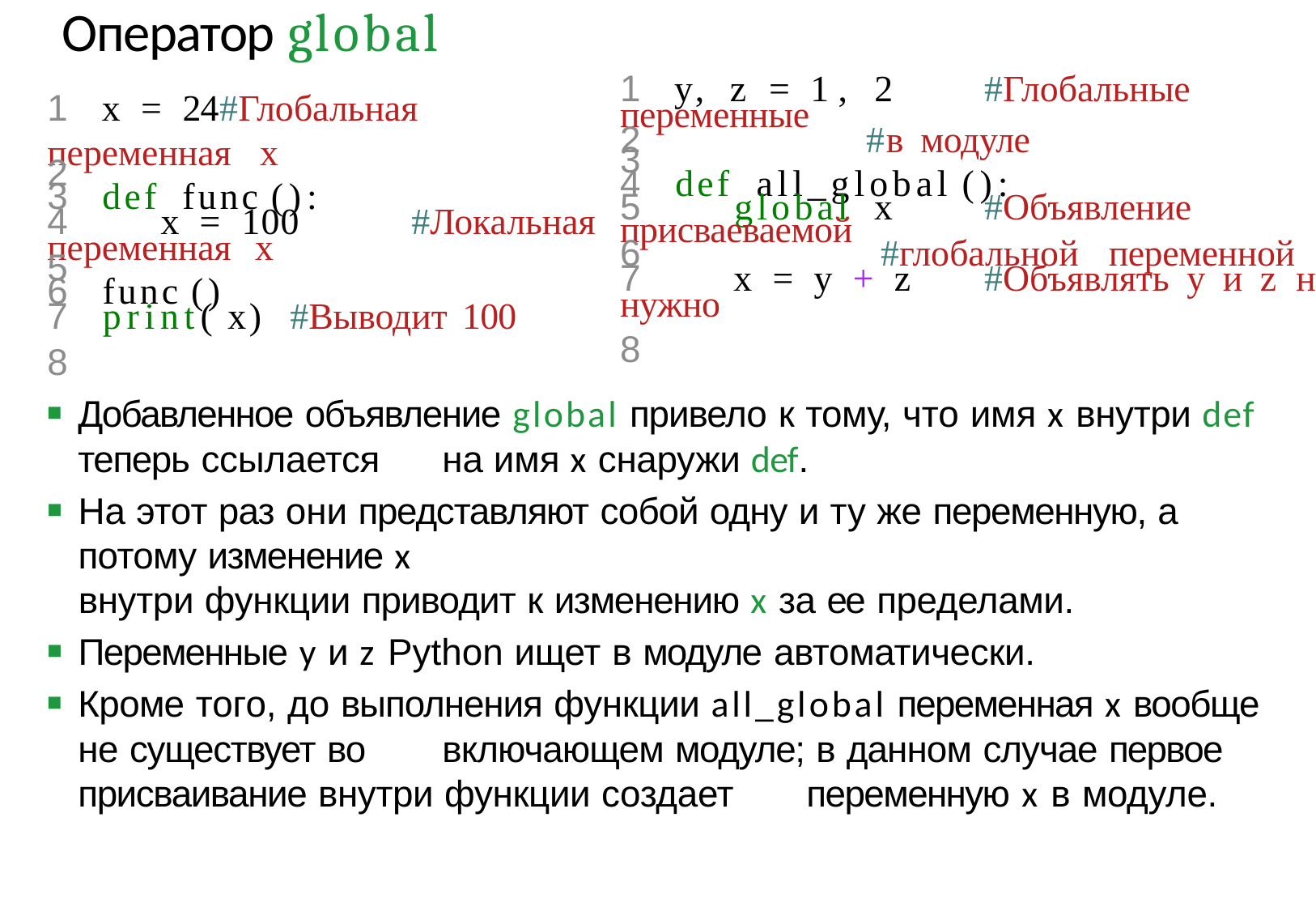

# Оператор global
1	x = 24	#Глобальная  переменная  x
2
3	def func ():
4	x = 100	#Локальная переменная x
5
6	func ()
7	print( x)	#Выводит 100
8
1	y, z = 1 , 2	#Глобальные переменные
2	#в модуле
3
4	def all_global ():
5	global x	#Объявление присваеваемой
6	#глобальной  переменной
7	x = y + z	#Объявлять y и z не нужно
8
Добавленное объявление global привело к тому, что имя x внутри def теперь ссылается 	на имя x снаружи def.
На этот раз они представляют собой одну и ту же переменную, а потому изменение x
внутри функции приводит к изменению x за ее пределами.
Переменные y и z Python ищет в модуле автоматически.
Кроме того, до выполнения функции all_global переменная x вообще не существует во 	включающем модуле; в данном случае первое присваивание внутри функции создает 	переменную x в модуле.